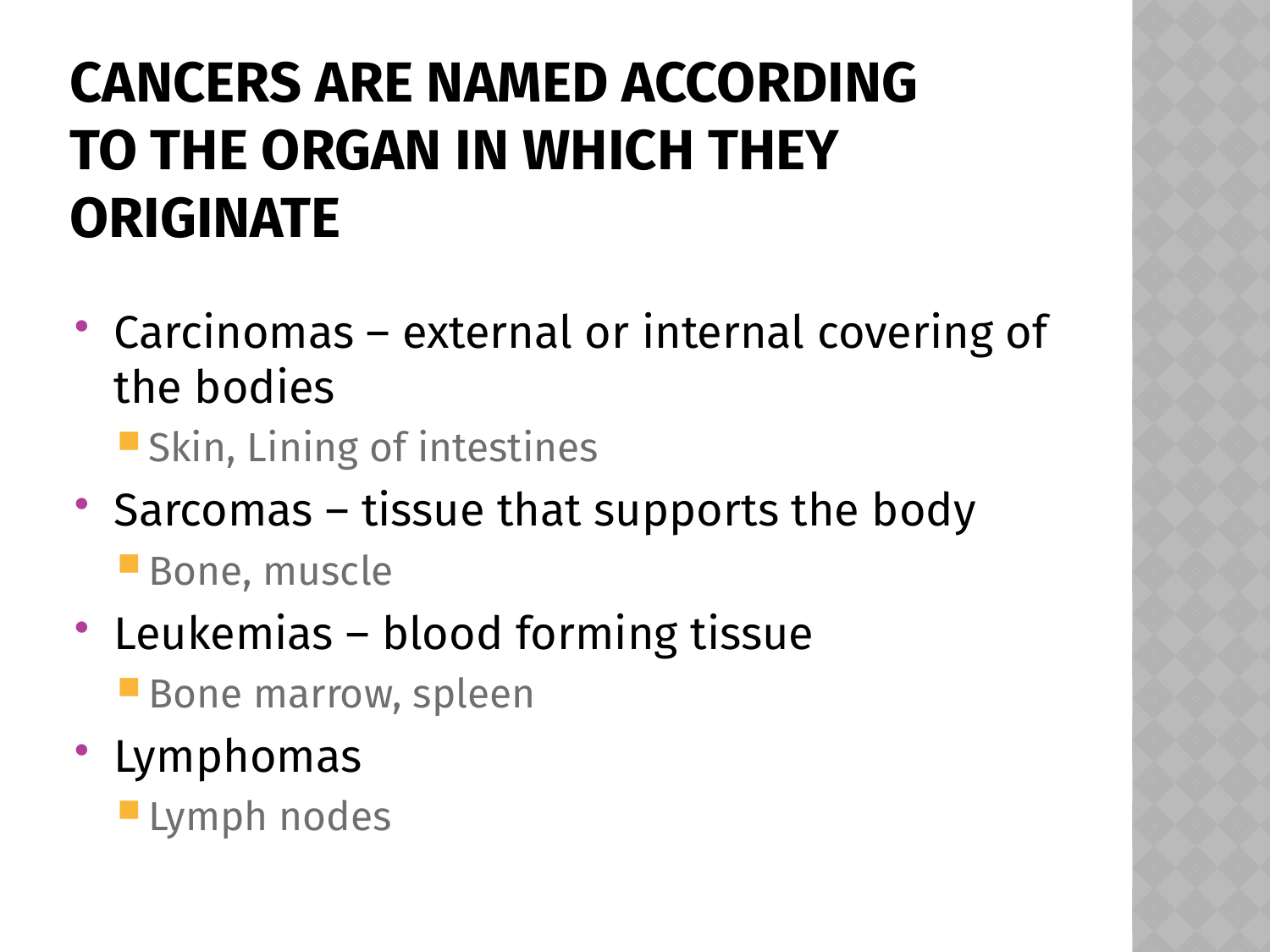

# Cancers are named according to the organ in which they originate
Carcinomas – external or internal covering of the bodies
Skin, Lining of intestines
Sarcomas – tissue that supports the body
Bone, muscle
Leukemias – blood forming tissue
Bone marrow, spleen
Lymphomas
Lymph nodes